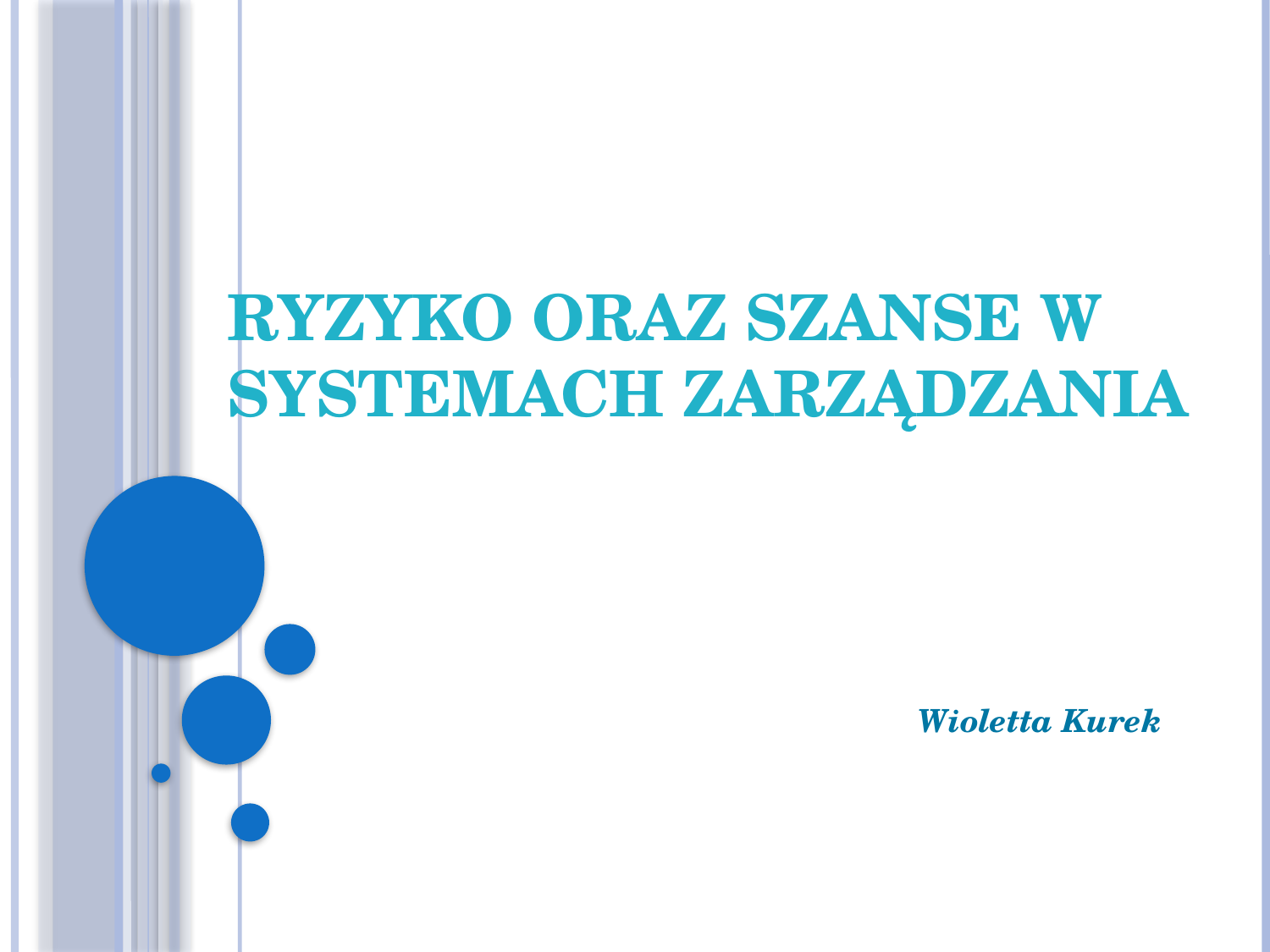

# Ryzyko oraz Szanse w systemach zarządzania
Wioletta Kurek